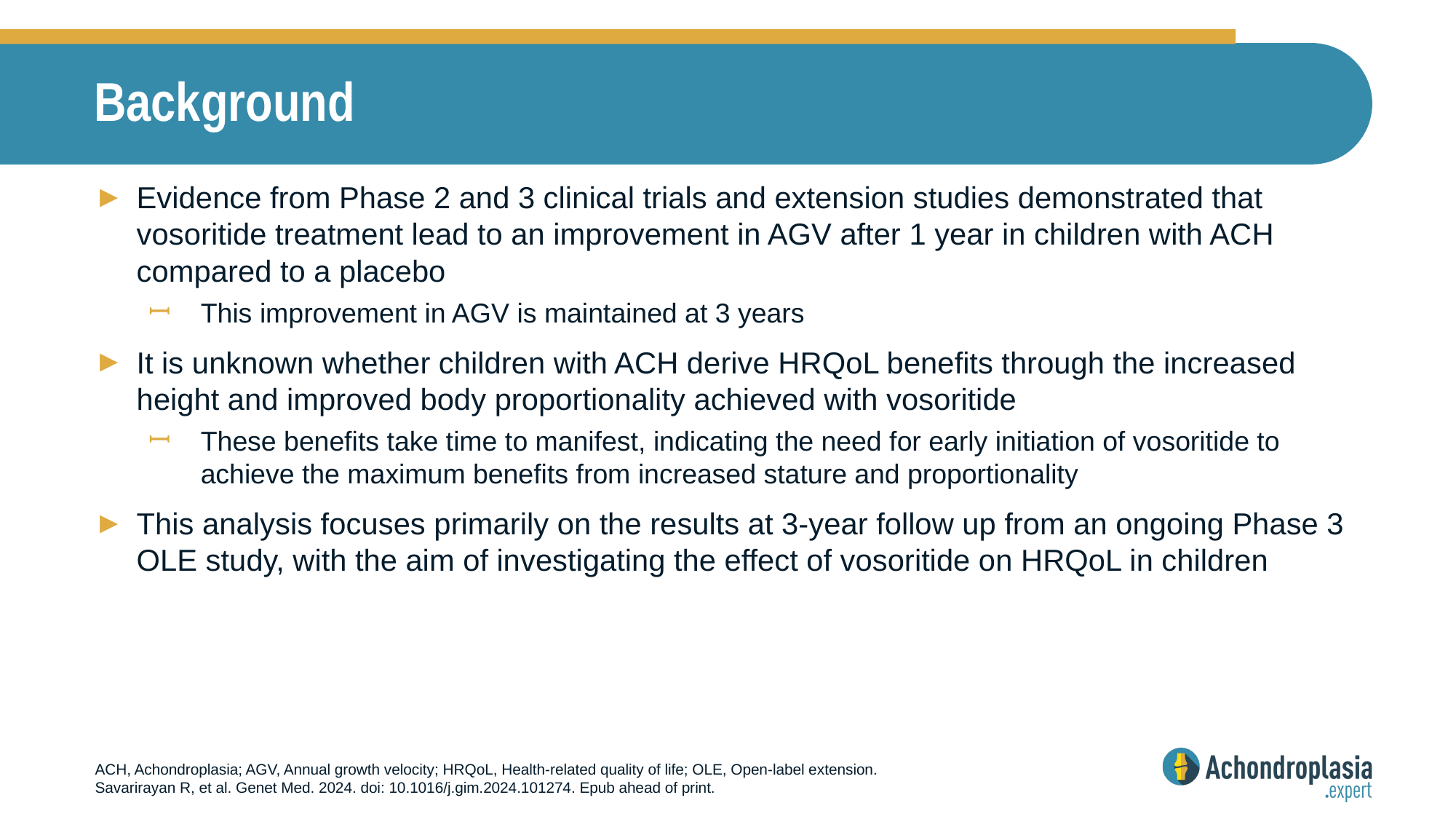

# Background
Evidence from Phase 2 and 3 clinical trials and extension studies demonstrated that vosoritide treatment lead to an improvement in AGV after 1 year in children with ACH compared to a placebo
This improvement in AGV is maintained at 3 years
It is unknown whether children with ACH derive HRQoL benefits through the increased height and improved body proportionality achieved with vosoritide
These benefits take time to manifest, indicating the need for early initiation of vosoritide to achieve the maximum benefits from increased stature and proportionality
This analysis focuses primarily on the results at 3-year follow up from an ongoing Phase 3 OLE study, with the aim of investigating the effect of vosoritide on HRQoL in children
ACH, Achondroplasia; AGV, Annual growth velocity; HRQoL, Health-related quality of life; OLE, Open-label extension.
Savarirayan R, et al. Genet Med. 2024. doi: 10.1016/j.gim.2024.101274. Epub ahead of print.